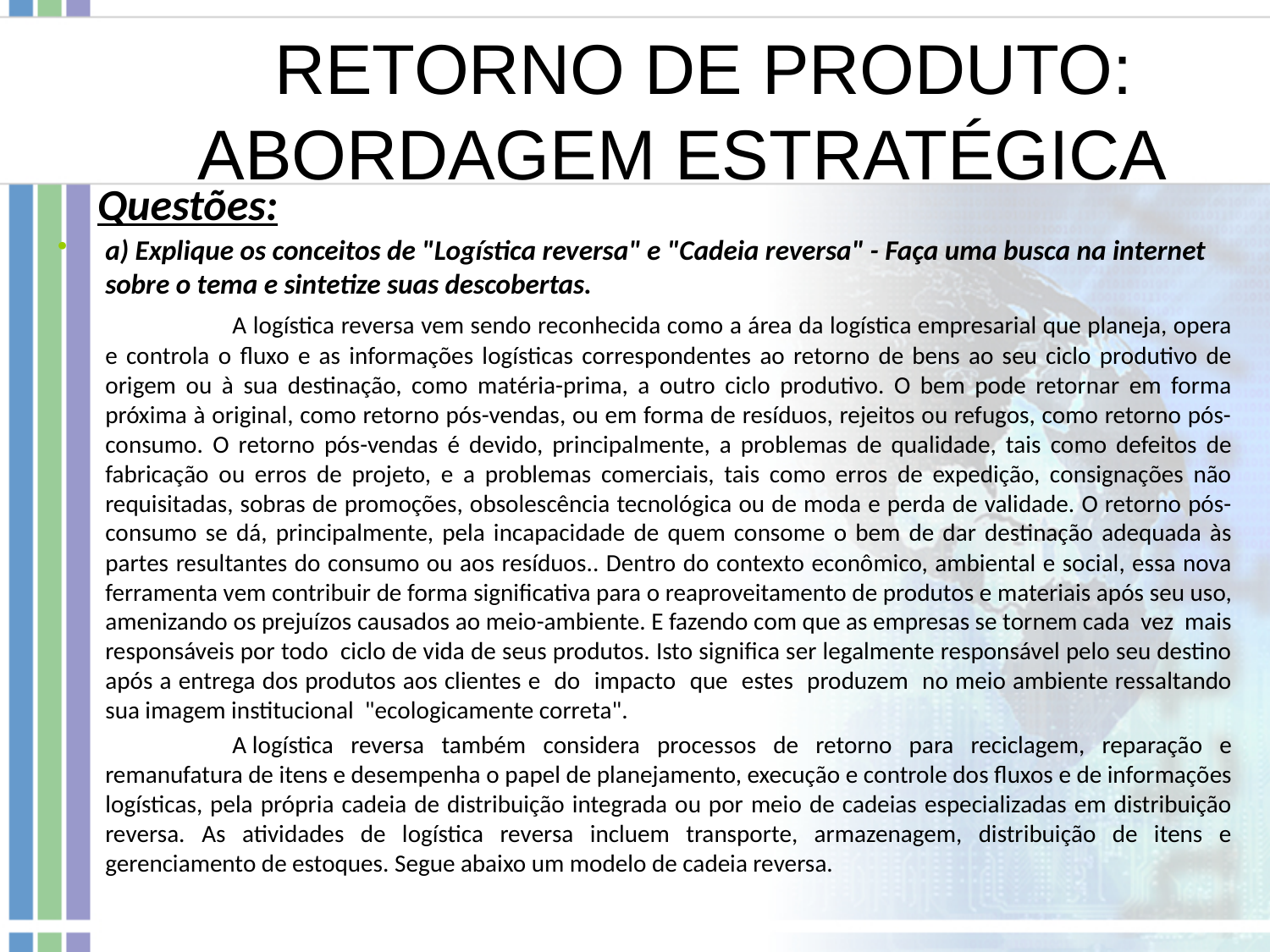

# RETORNO DE PRODUTO: ABORDAGEM ESTRATÉGICA
Questões:
a) Explique os conceitos de "Logística reversa" e "Cadeia reversa" - Faça uma busca na internet sobre o tema e sintetize suas descobertas.
		A logística reversa vem sendo reconhecida como a área da logística empresarial que planeja, opera e controla o fluxo e as informações logísticas correspondentes ao retorno de bens ao seu ciclo produtivo de origem ou à sua destinação, como matéria-prima, a outro ciclo produtivo. O bem pode retornar em forma próxima à original, como retorno pós-vendas, ou em forma de resíduos, rejeitos ou refugos, como retorno pós-consumo. O retorno pós-vendas é devido, principalmente, a problemas de qualidade, tais como defeitos de fabricação ou erros de projeto, e a problemas comerciais, tais como erros de expedição, consignações não requisitadas, sobras de promoções, obsolescência tecnológica ou de moda e perda de validade. O retorno pós-consumo se dá, principalmente, pela incapacidade de quem consome o bem de dar destinação adequada às partes resultantes do consumo ou aos resíduos.. Dentro do contexto econômico, ambiental e social, essa nova ferramenta vem contribuir de forma significativa para o reaproveitamento de produtos e materiais após seu uso, amenizando os prejuízos causados ao meio-ambiente. E fazendo com que as empresas se tornem cada  vez  mais responsáveis por todo  ciclo de vida de seus produtos. Isto significa ser legalmente responsável pelo seu destino após a entrega dos produtos aos clientes e  do  impacto  que  estes  produzem  no meio ambiente ressaltando sua imagem institucional  "ecologicamente correta".
		A logística reversa também considera processos de retorno para reciclagem, reparação e remanufatura de itens e desempenha o papel de planejamento, execução e controle dos fluxos e de informações logísticas, pela própria cadeia de distribuição integrada ou por meio de cadeias especializadas em distribuição reversa. As atividades de logística reversa incluem transporte, armazenagem, distribuição de itens e gerenciamento de estoques. Segue abaixo um modelo de cadeia reversa.